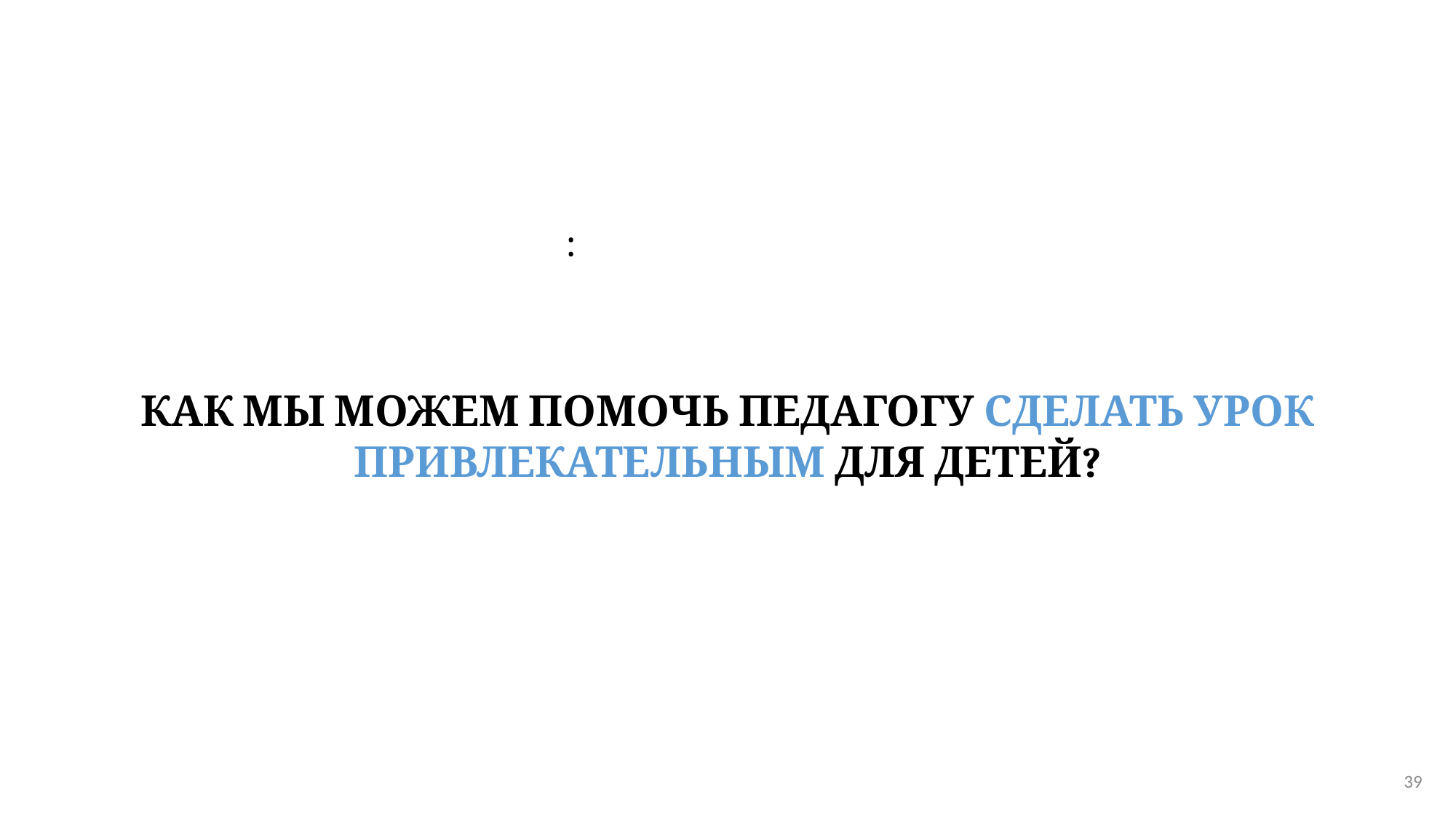

:
Как мы можем помочь педагогу сделать урок привлекательным для детей?
39